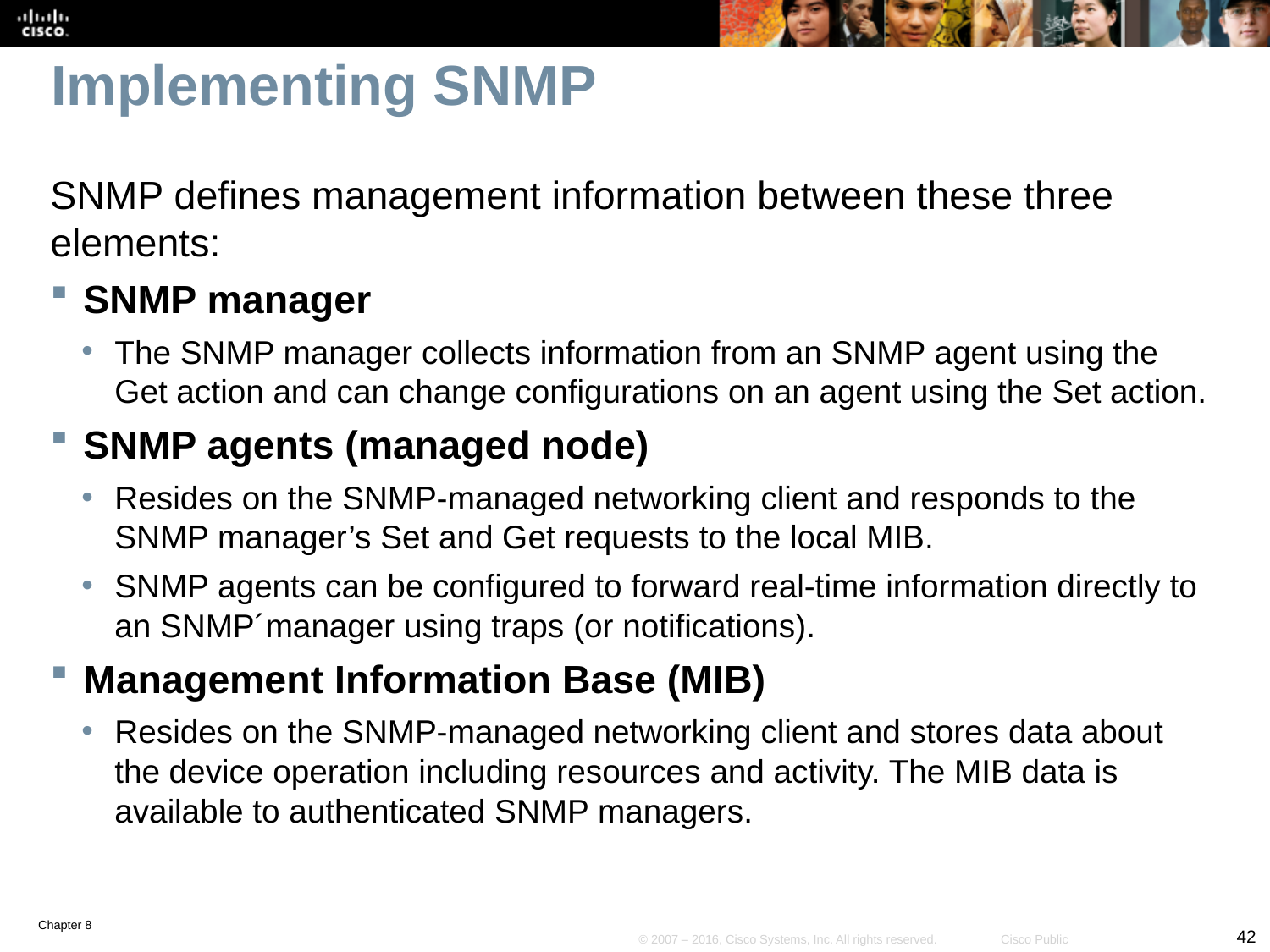

# Implementing SNMP
SNMP defines management information between these three elements:
SNMP manager
The SNMP manager collects information from an SNMP agent using the Get action and can change configurations on an agent using the Set action.
SNMP agents (managed node)
Resides on the SNMP-managed networking client and responds to the SNMP manager’s Set and Get requests to the local MIB.
SNMP agents can be configured to forward real-time information directly to an SNMP´manager using traps (or notifications).
Management Information Base (MIB)
Resides on the SNMP-managed networking client and stores data about the device operation including resources and activity. The MIB data is available to authenticated SNMP managers.